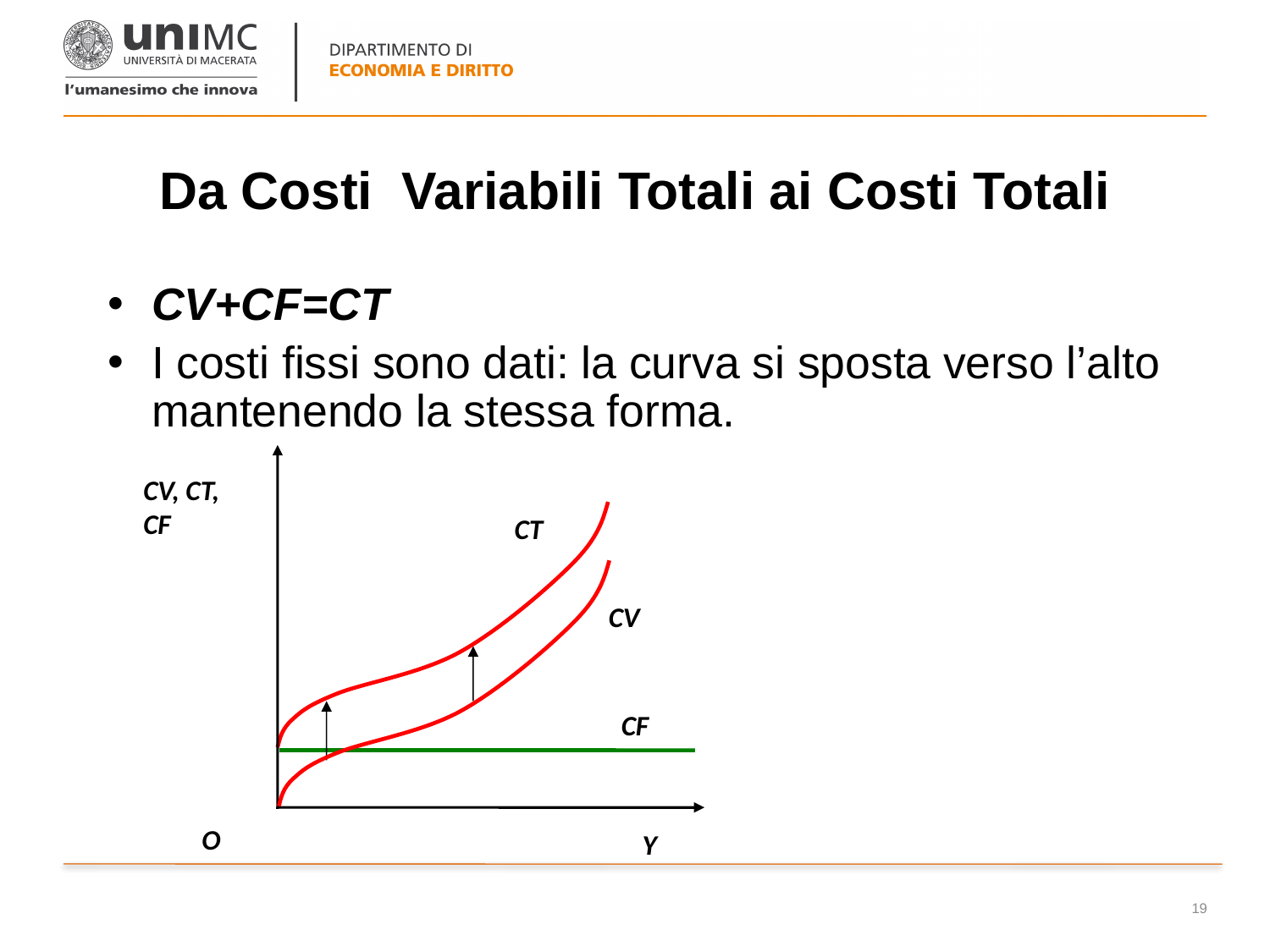

# Da Costi  Variabili Totali ai Costi Totali
CV+CF=CT
I costi fissi sono dati: la curva si sposta verso l’alto mantenendo la stessa forma.

CV, CT,
CF

CV

O
Y

CT

CF

19